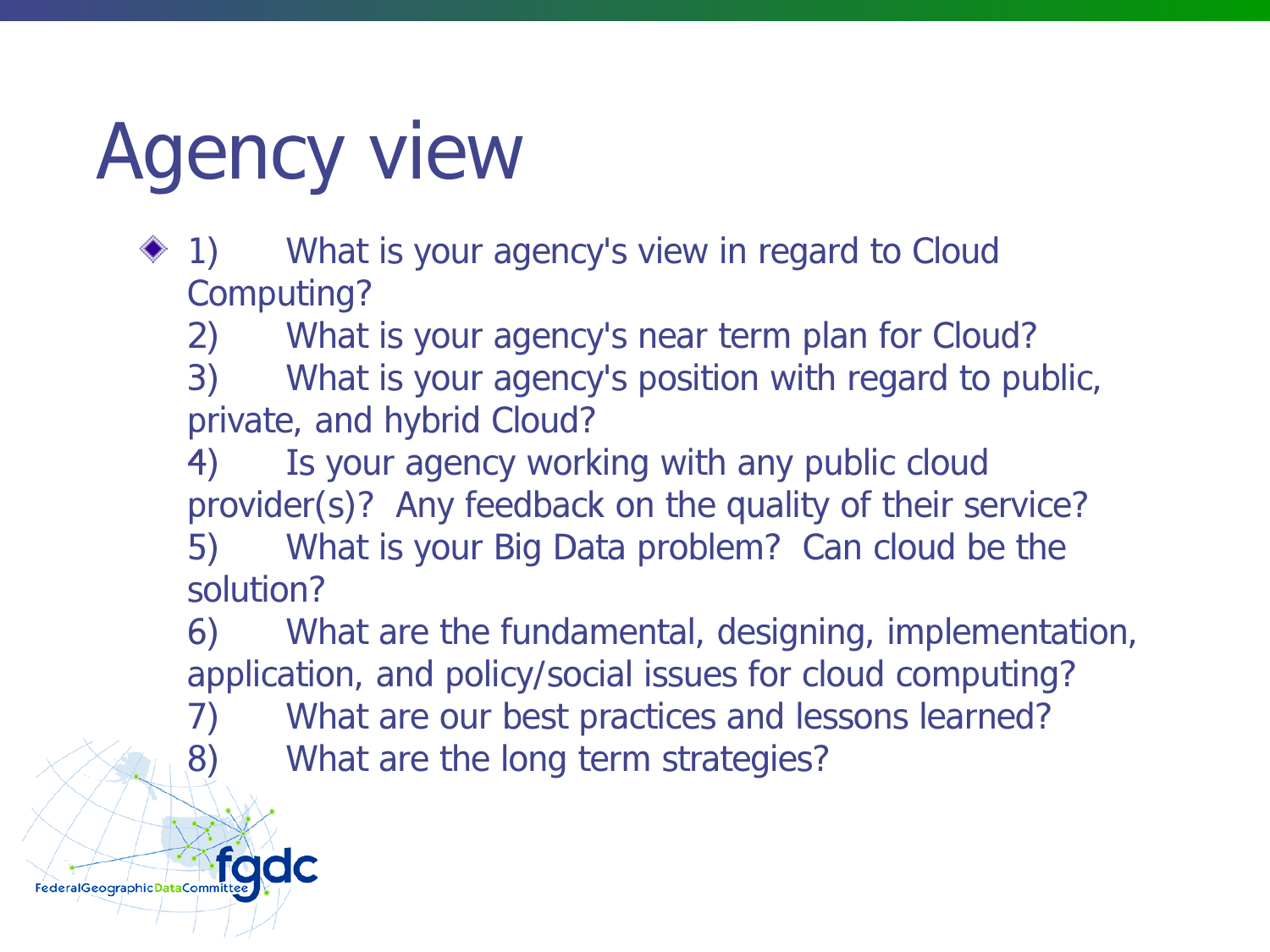

# Agency view
1)      What is your agency's view in regard to Cloud Computing?
2)      What is your agency's near term plan for Cloud?
3)      What is your agency's position with regard to public, private, and hybrid Cloud?
4)      Is your agency working with any public cloud provider(s)?  Any feedback on the quality of their service?
5)      What is your Big Data problem?  Can cloud be the solution?
6)      What are the fundamental, designing, implementation, application, and policy/social issues for cloud computing?
7)      What are our best practices and lessons learned?
8)      What are the long term strategies?